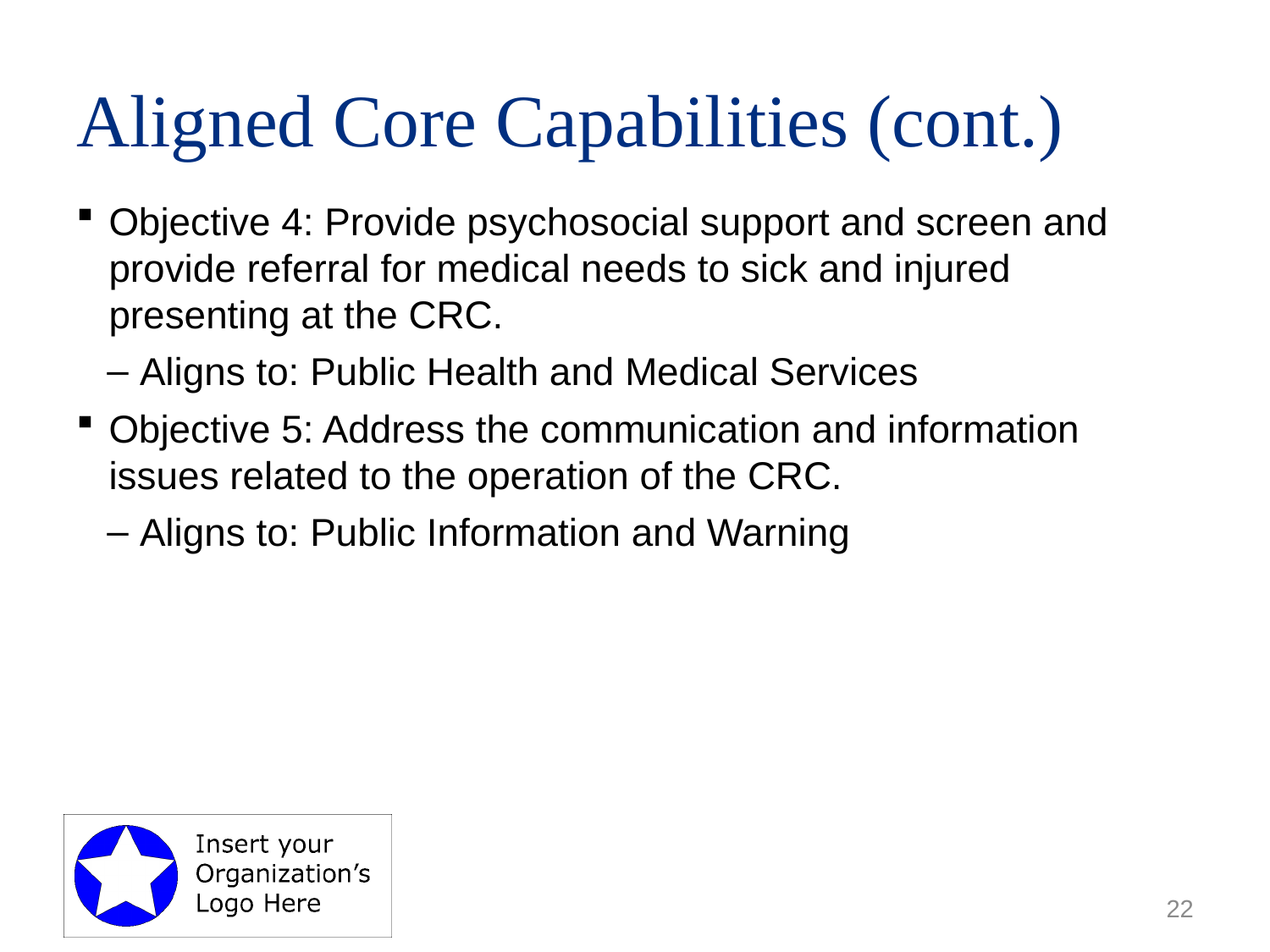

# Aligned Core Capabilities (cont.)
Objective 4: Provide psychosocial support and screen and provide referral for medical needs to sick and injured presenting at the CRC.
Aligns to: Public Health and Medical Services
Objective 5: Address the communication and information issues related to the operation of the CRC.
Aligns to: Public Information and Warning

22